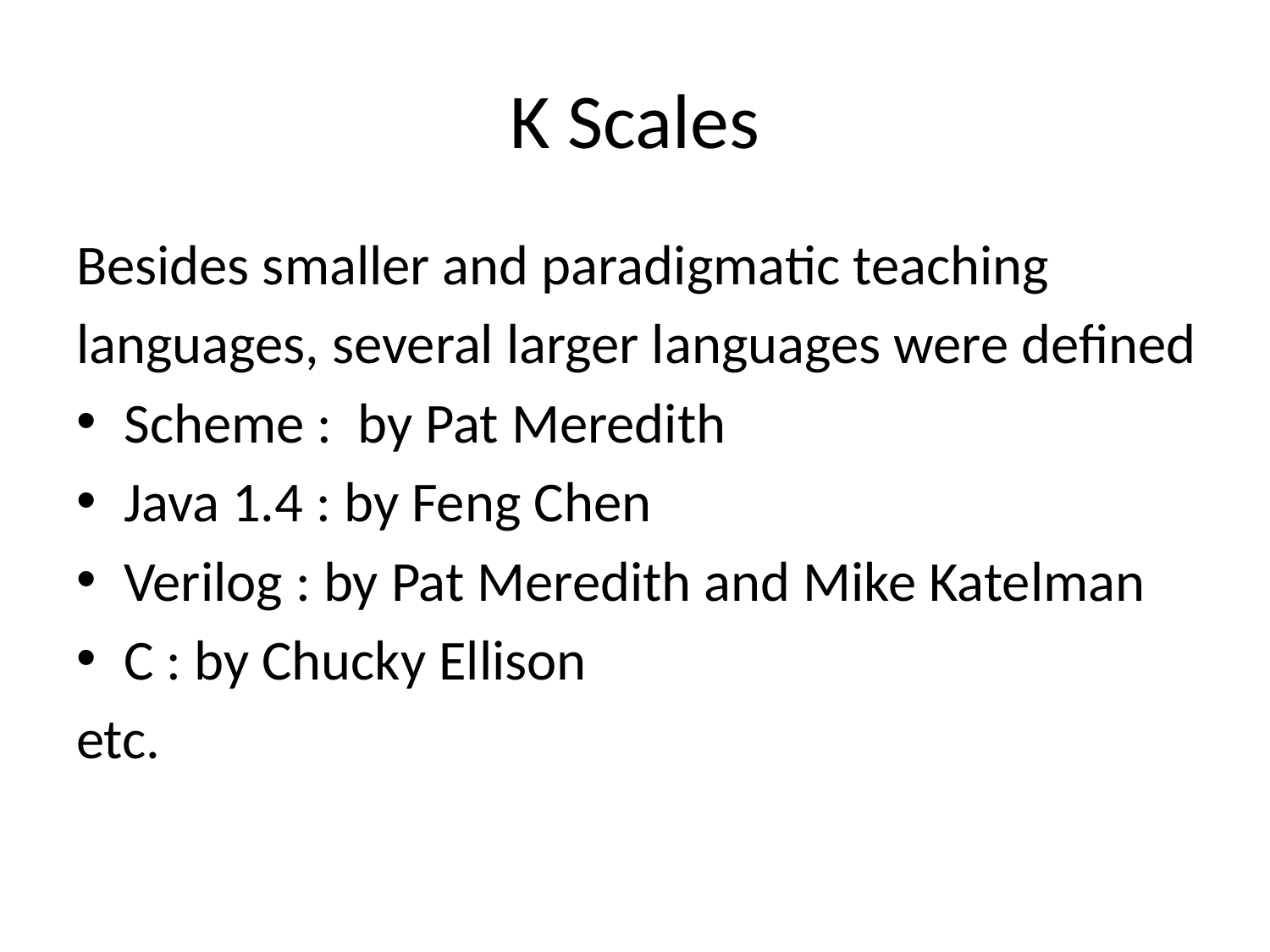

# K Scales
Besides smaller and paradigmatic teaching
languages, several larger languages were defined
Scheme :  by Pat Meredith
Java 1.4 : by Feng Chen
Verilog : by Pat Meredith and Mike Katelman
C : by Chucky Ellison
etc.